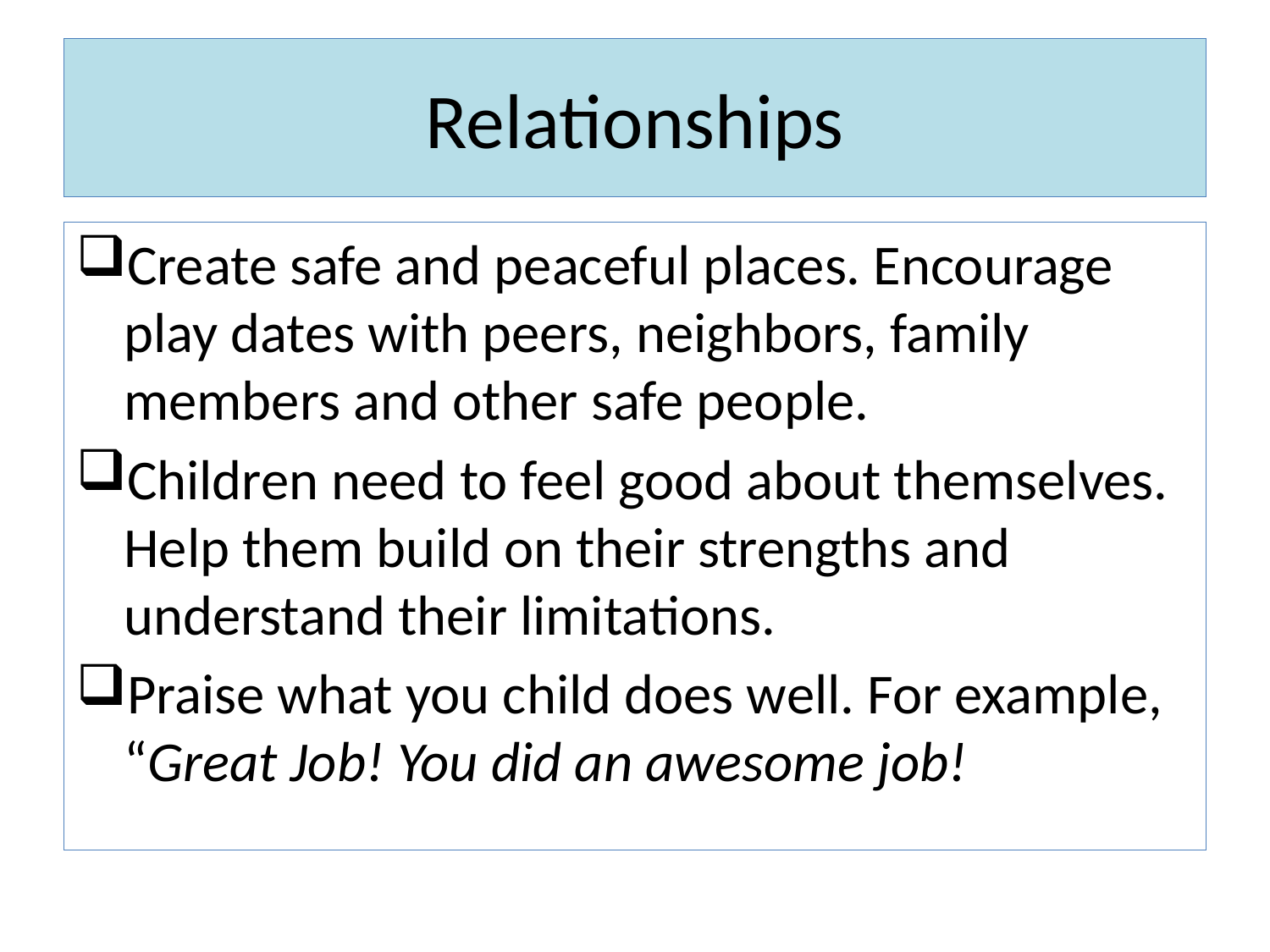

# Relationships
Create safe and peaceful places. Encourage play dates with peers, neighbors, family members and other safe people.
Children need to feel good about themselves. Help them build on their strengths and understand their limitations.
Praise what you child does well. For example, “Great Job! You did an awesome job!